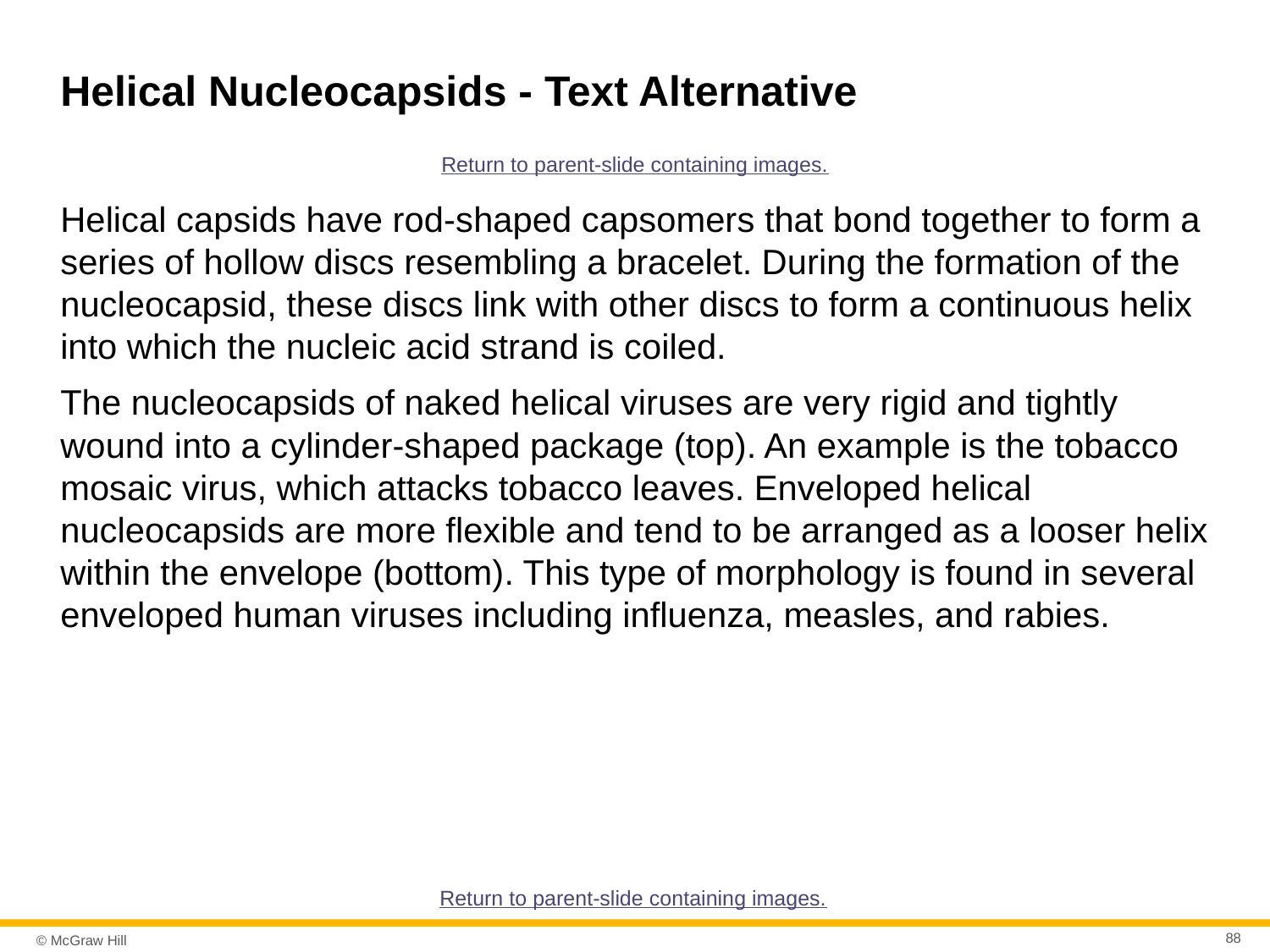

# Helical Nucleocapsids - Text Alternative
Return to parent-slide containing images.
Helical capsids have rod-shaped capsomers that bond together to form a series of hollow discs resembling a bracelet. During the formation of the nucleocapsid, these discs link with other discs to form a continuous helix into which the nucleic acid strand is coiled.
The nucleocapsids of naked helical viruses are very rigid and tightly wound into a cylinder-shaped package (top). An example is the tobacco mosaic virus, which attacks tobacco leaves. Enveloped helical nucleocapsids are more flexible and tend to be arranged as a looser helix within the envelope (bottom). This type of morphology is found in several enveloped human viruses including influenza, measles, and rabies.
Return to parent-slide containing images.